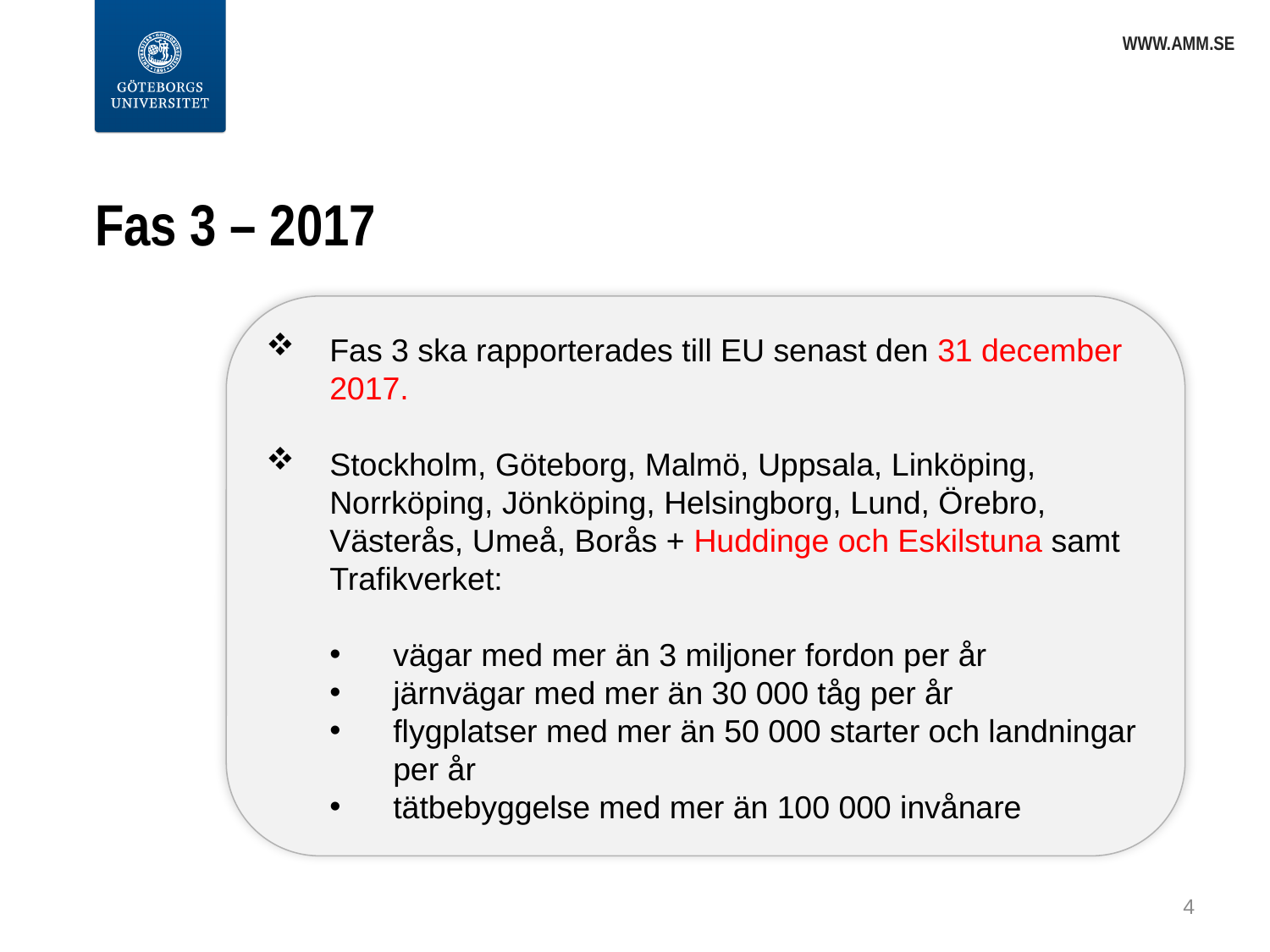

www.amm.se
# Fas 3 – 2017
Fas 3 ska rapporterades till EU senast den 31 december 2017.

Stockholm, Göteborg, Malmö, Uppsala, Linköping, Norrköping, Jönköping, Helsingborg, Lund, Örebro, Västerås, Umeå, Borås + Huddinge och Eskilstuna samt Trafikverket:

vägar med mer än 3 miljoner fordon per år
järnvägar med mer än 30 000 tåg per år
flygplatser med mer än 50 000 starter och landningar per år
tätbebyggelse med mer än 100 000 invånare
4